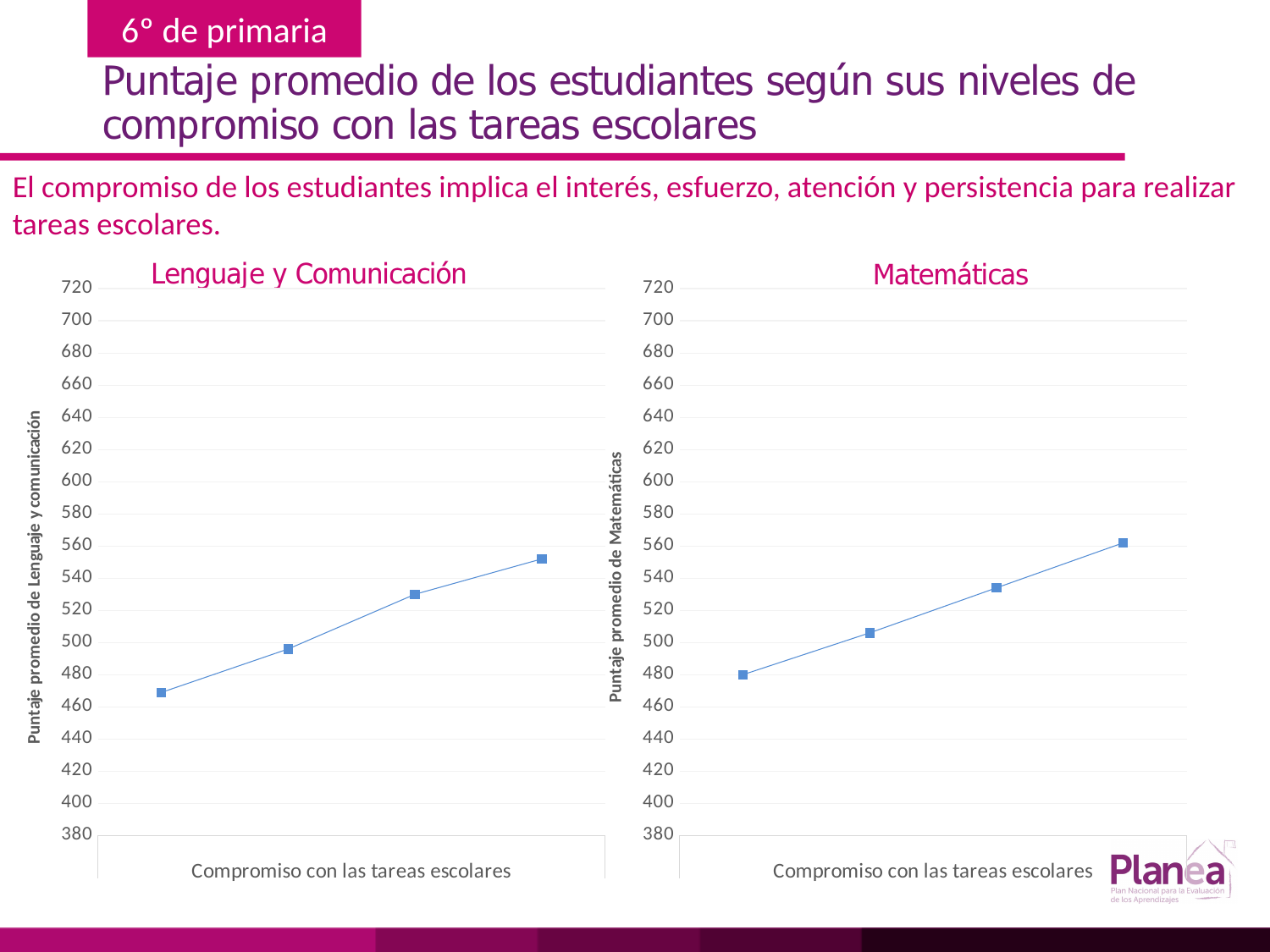

# Puntaje promedio de los estudiantes según sus niveles de compromiso con las tareas escolares

El compromiso de los estudiantes implica el interés, esfuerzo, atención y persistencia para realizar tareas escolares.
Lenguaje y Comunicación
Matemáticas

### Chart

| Category |  |
|---|---|
|   | 469.0 |
|   | 496.0 |
|   | 530.0 |
|   | 552.0 |

### Chart

| Category |  |
|---|---|
|   | 480.0 |
|   | 506.0 |
|   | 534.0 |
|   | 562.0 |